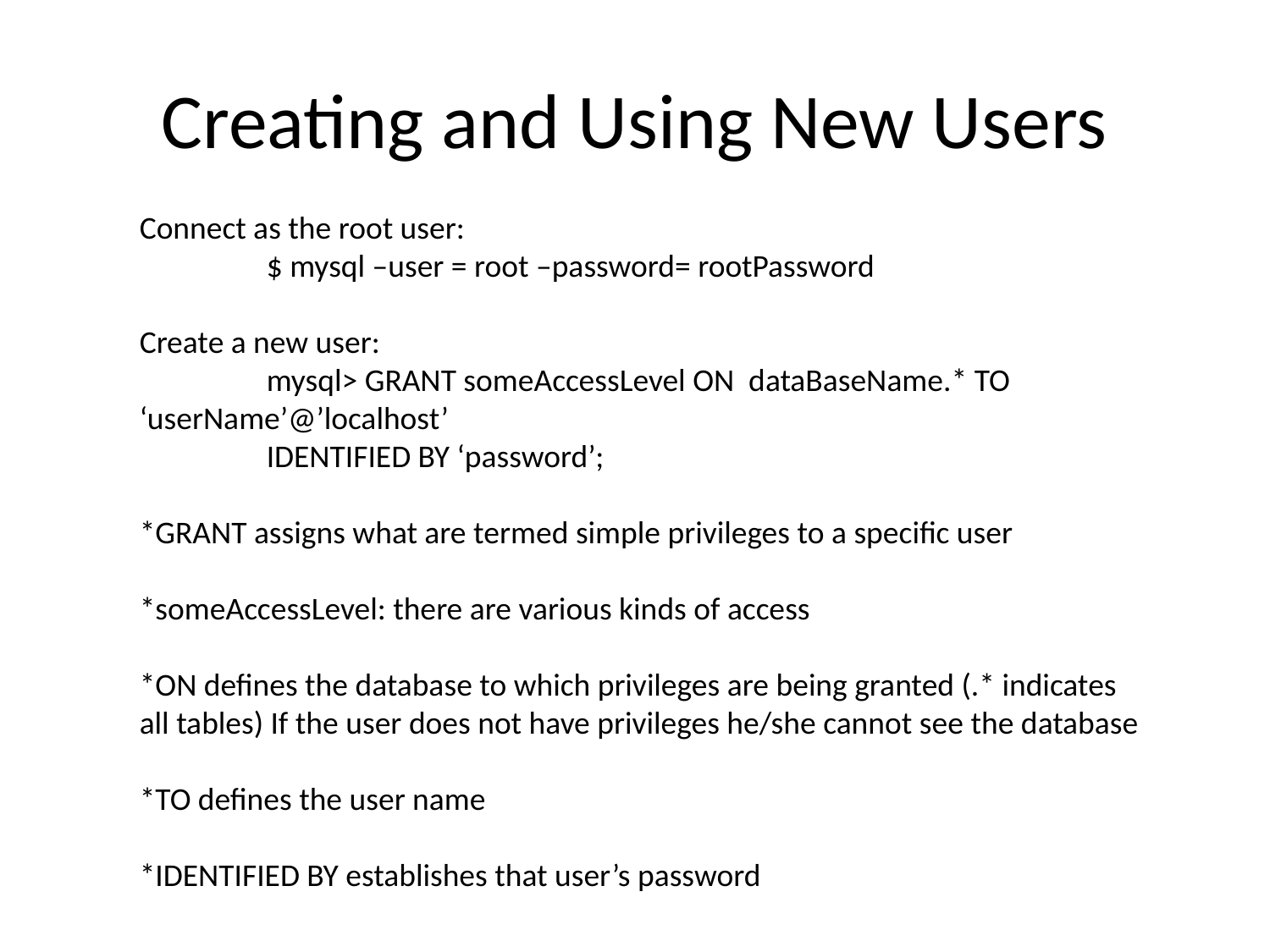

# Creating and Using New Users
Connect as the root user:
	$ mysql –user = root –password= rootPassword

Create a new user:
	mysql> GRANT someAccessLevel ON  dataBaseName.* TO ‘userName’@’localhost’
	IDENTIFIED BY ‘password’;

*GRANT assigns what are termed simple privileges to a specific user

*someAccessLevel: there are various kinds of access

*ON defines the database to which privileges are being granted (.* indicates all tables) If the user does not have privileges he/she cannot see the database

*TO defines the user name

*IDENTIFIED BY establishes that user’s password